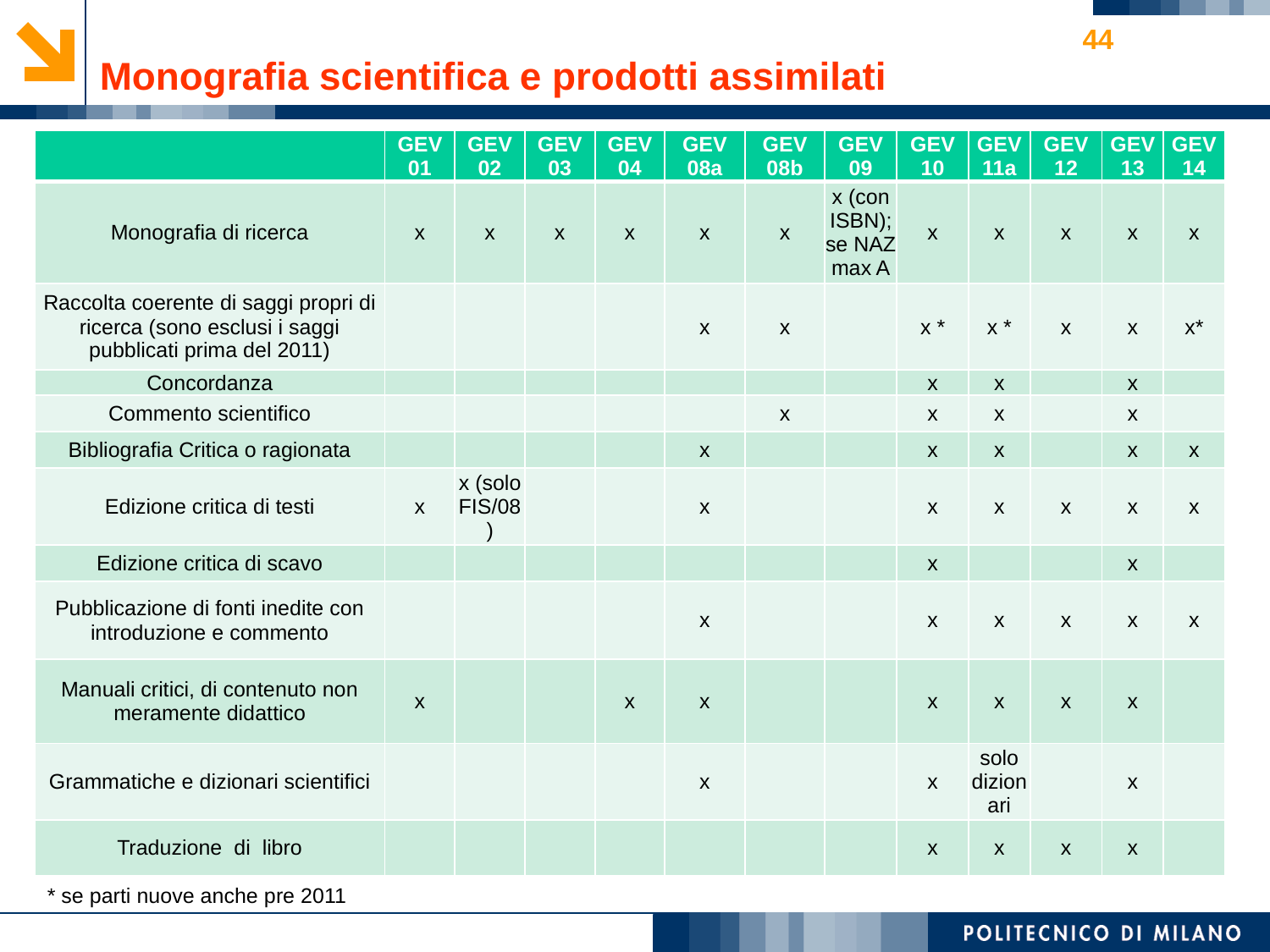

# Monografia scientifica e prodotti assimilati
44
|  | GEV 01 | GEV 02 | GEV 03 | GEV 04 | GEV 08a | GEV 08b | GEV 09 | GEV 10 | GEV 11a | GEV 12 | GEV 13 | GEV 14 |
| --- | --- | --- | --- | --- | --- | --- | --- | --- | --- | --- | --- | --- |
| Monografia di ricerca | x | x | x | x | x | x | x (con ISBN); se NAZ max A | x | x | x | x | x |
| Raccolta coerente di saggi propri di ricerca (sono esclusi i saggi pubblicati prima del 2011) |  |  |  |  | x | x |  | x \* | x \* | x | x | x\* |
| Concordanza |  |  |  |  |  |  |  | x | x |  | x |  |
| Commento scientifico |  |  |  |  |  | x |  | x | x |  | x |  |
| Bibliografia Critica o ragionata |  |  |  |  | x |  |  | x | x |  | x | x |
| Edizione critica di testi | x | x (solo FIS/08) |  |  | x |  |  | x | x | x | x | x |
| Edizione critica di scavo |  |  |  |  |  |  |  | x |  |  | x |  |
| Pubblicazione di fonti inedite con introduzione e commento |  |  |  |  | x |  |  | x | x | x | x | x |
| Manuali critici, di contenuto non meramente didattico | x |  |  | x | x |  |  | x | x | x | x |  |
| Grammatiche e dizionari scientifici |  |  |  |  | x |  |  | x | solo dizionari |  | x |  |
| Traduzione di libro |  |  |  |  |  |  |  | x | x | x | x |  |
* se parti nuove anche pre 2011